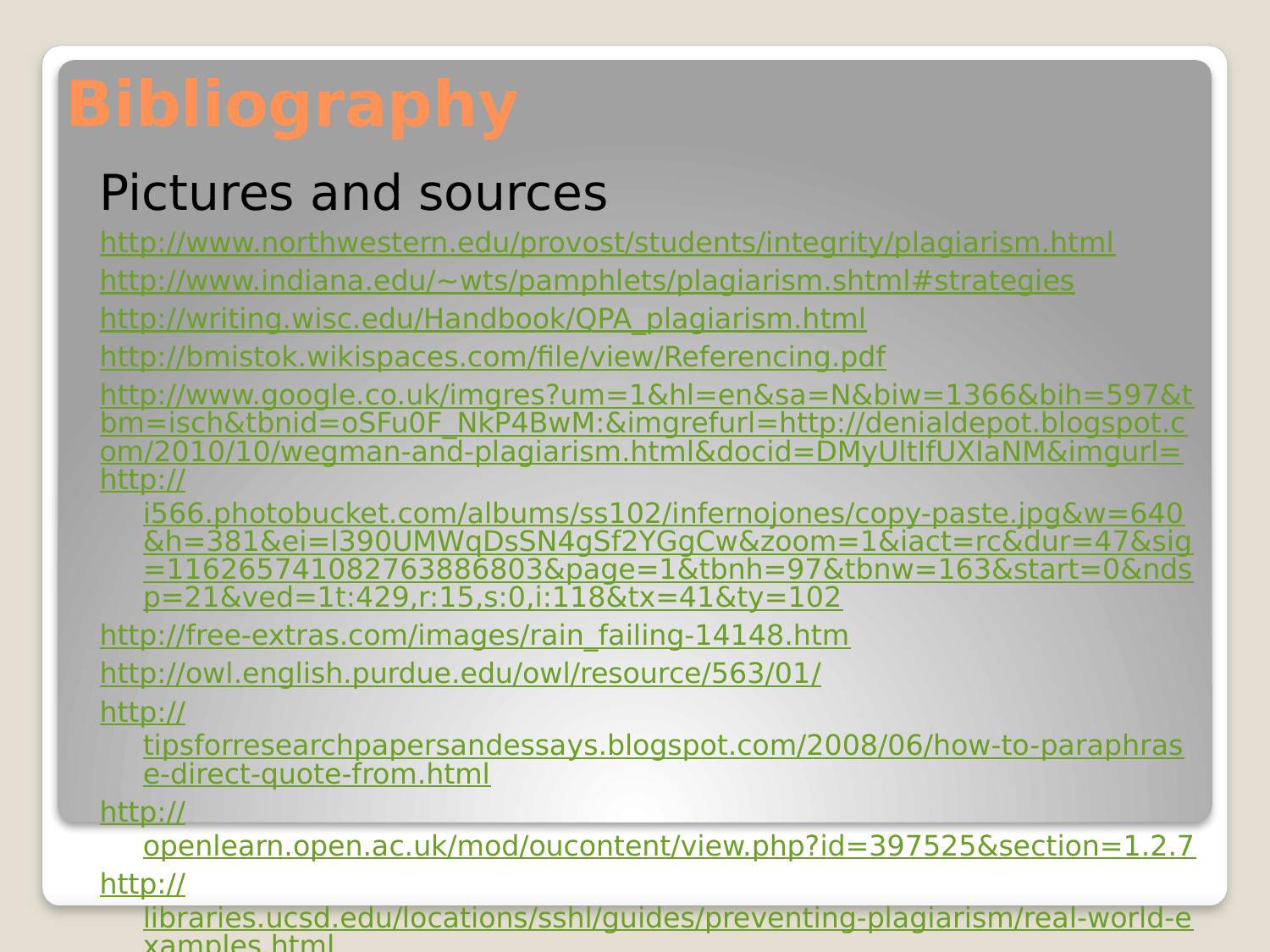

# Bibliography
Pictures and sources
http://www.northwestern.edu/provost/students/integrity/plagiarism.html
http://www.indiana.edu/~wts/pamphlets/plagiarism.shtml#strategies
http://writing.wisc.edu/Handbook/QPA_plagiarism.html
http://bmistok.wikispaces.com/file/view/Referencing.pdf
http://www.google.co.uk/imgres?um=1&hl=en&sa=N&biw=1366&bih=597&tbm=isch&tbnid=oSFu0F_NkP4BwM:&imgrefurl=http://denialdepot.blogspot.com/2010/10/wegman-and-plagiarism.html&docid=DMyUltIfUXIaNM&imgurl=http://i566.photobucket.com/albums/ss102/infernojones/copy-paste.jpg&w=640&h=381&ei=l390UMWqDsSN4gSf2YGgCw&zoom=1&iact=rc&dur=47&sig=116265741082763886803&page=1&tbnh=97&tbnw=163&start=0&ndsp=21&ved=1t:429,r:15,s:0,i:118&tx=41&ty=102
http://free-extras.com/images/rain_failing-14148.htm
http://owl.english.purdue.edu/owl/resource/563/01/
http://tipsforresearchpapersandessays.blogspot.com/2008/06/how-to-paraphrase-direct-quote-from.html
http://openlearn.open.ac.uk/mod/oucontent/view.php?id=397525&section=1.2.7
http://libraries.ucsd.edu/locations/sshl/guides/preventing-plagiarism/real-world-examples.html
http://www.google.co.uk/imgres?um=1&hl=en&sa=N&biw=1366&bih=597&tbm=isch&tbnid=oa7wbiGwrTDcQM:&imgrefurl=http://www.pandemiclabs.com/blog/social-media/the-issue-of-plagiarism-in-social-media/&docid=VHqDYG85WIrhqM&imgurl=http://pandemiclabs.com/blog/wp-content/uploads/2008/03/plagiarism.jpg&w=658&h=940&ei=l390UMWqDsSN4gSf2YGgCw&zoom=1&iact=hc&vpx=303&vpy=110&dur=1649&hovh=268&hovw=188&tx=87&ty=185&sig=116265741082763886803&page=1&tbnh=129&tbnw=90&start=0&ndsp=21&ved=1t:429,r:1,s:0,i:74